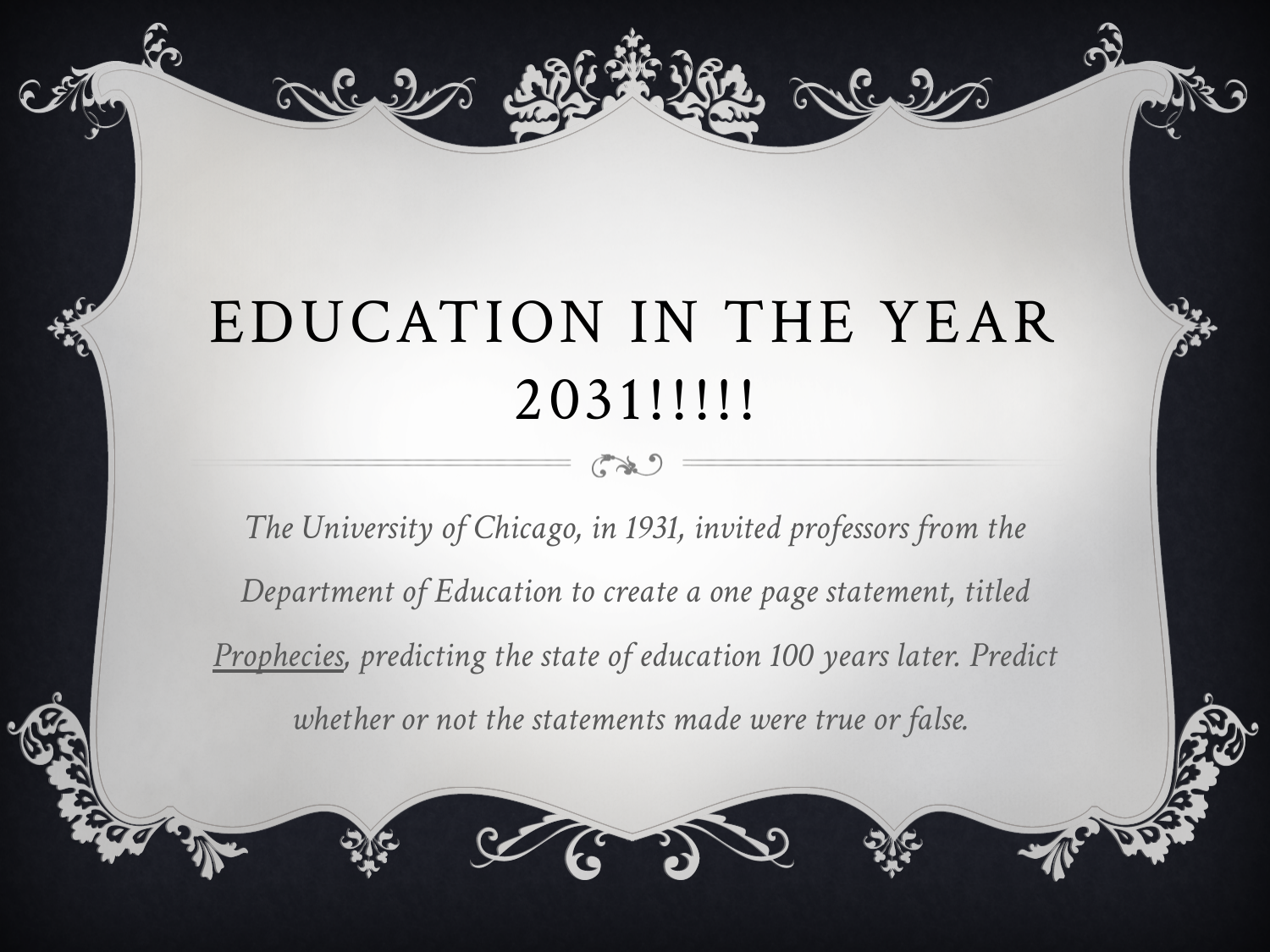

# Education in the year 2031!!!!!
The University of Chicago, in 1931, invited professors from the Department of Education to create a one page statement, titled Prophecies, predicting the state of education 100 years later. Predict whether or not the statements made were true or false.